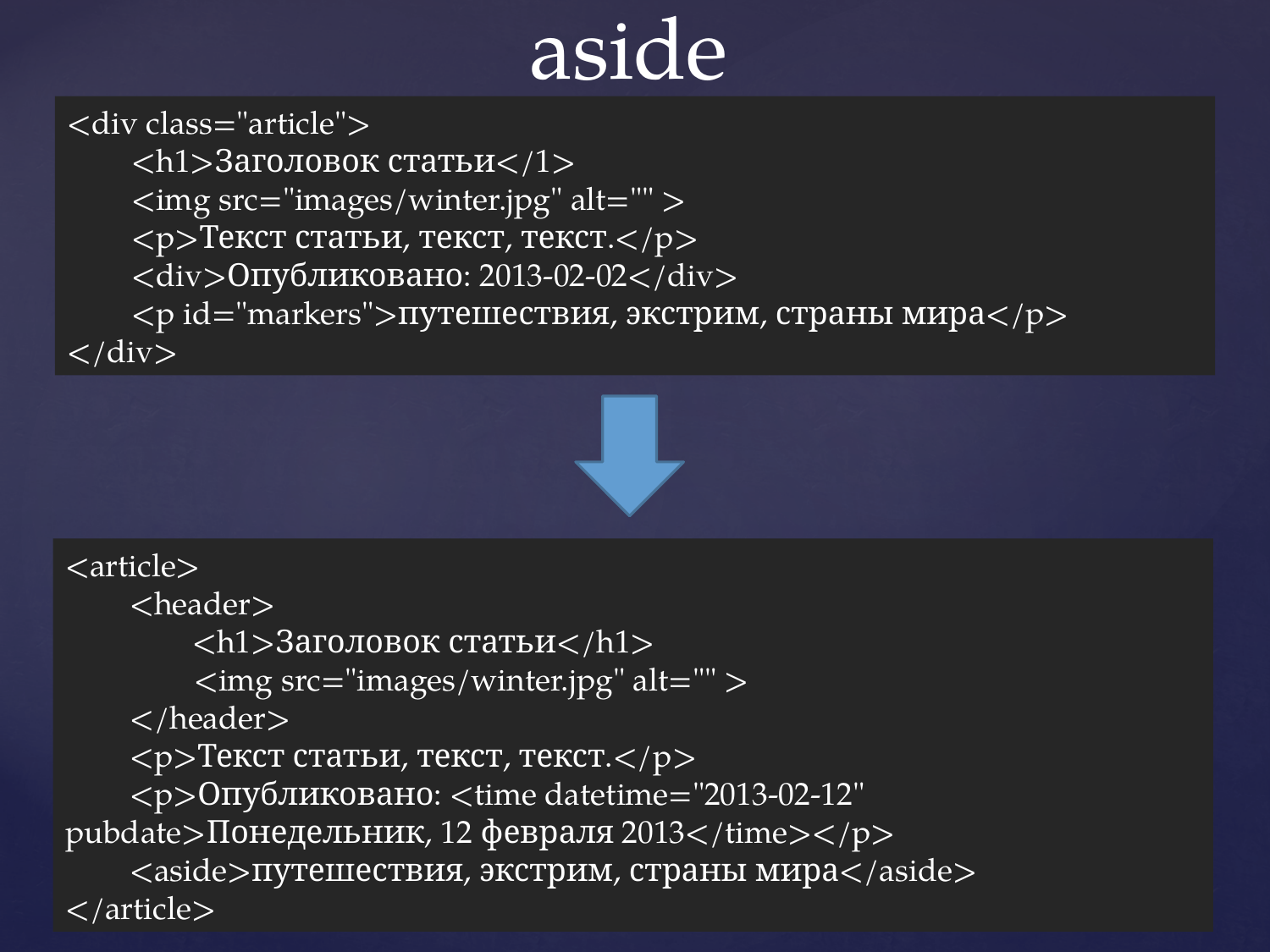

# aside
<div class="article">
        <h1>Заголовок статьи</1>
        <img src="images/winter.jpg" alt="" >
        <p>Текст статьи, текст, текст.</p>
        <div>Опубликовано: 2013-02-02</div>
        <p id="markers">путешествия, экстрим, страны мира</p>
</div>

<article>
        <header>
        	<h1>Заголовок статьи</h1>
                <img src="images/winter.jpg" alt="" >
        </header>
        <p>Текст статьи, текст, текст.</p>
        <p>Опубликовано: <time datetime="2013-02-12" pubdate>Понедельник, 12 февраля 2013</time></p>
        <aside>путешествия, экстрим, страны мира</aside>
</article>